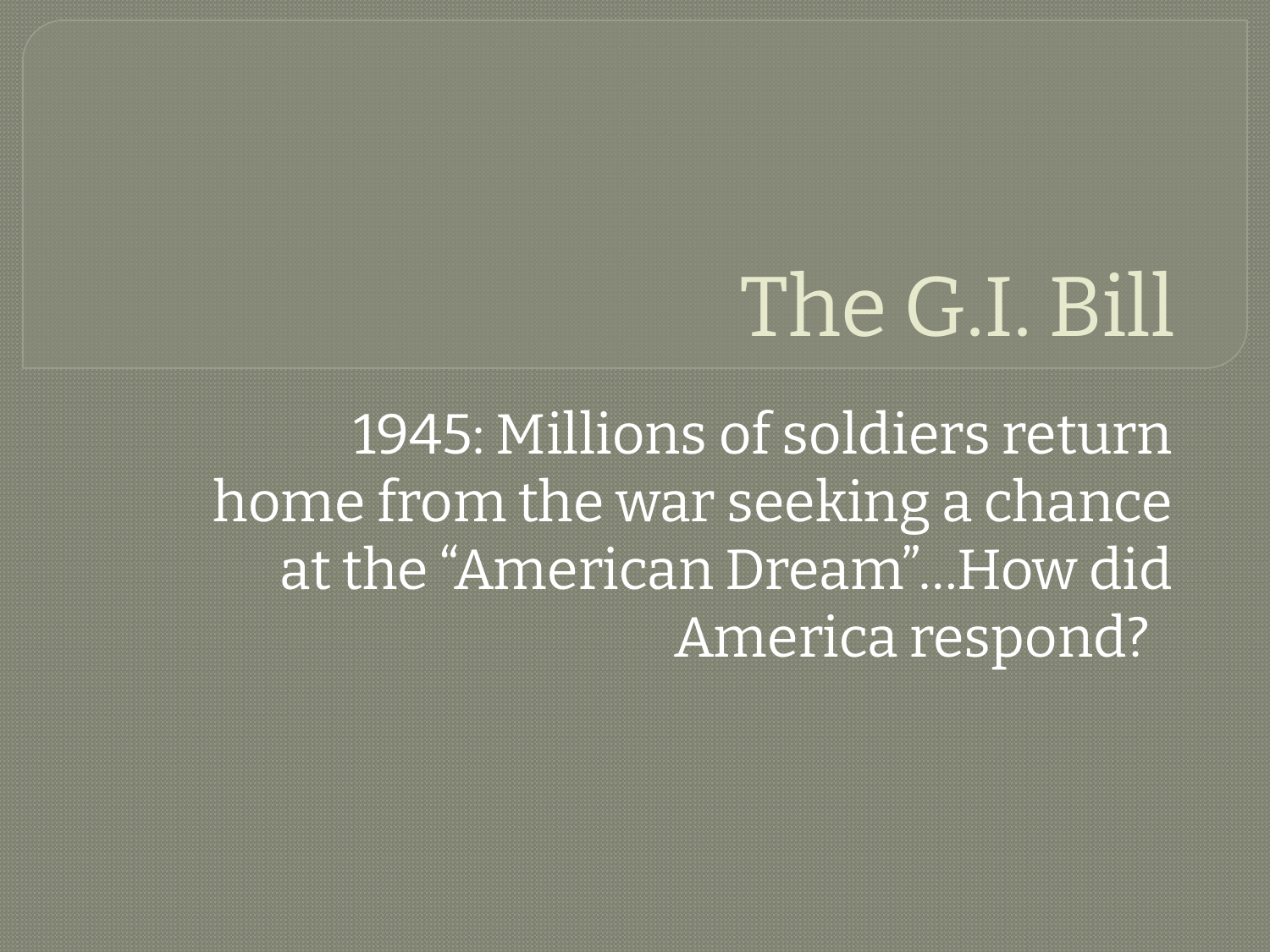

# The G.I. Bill
1945: Millions of soldiers return home from the war seeking a chance at the “American Dream”…How did America respond?